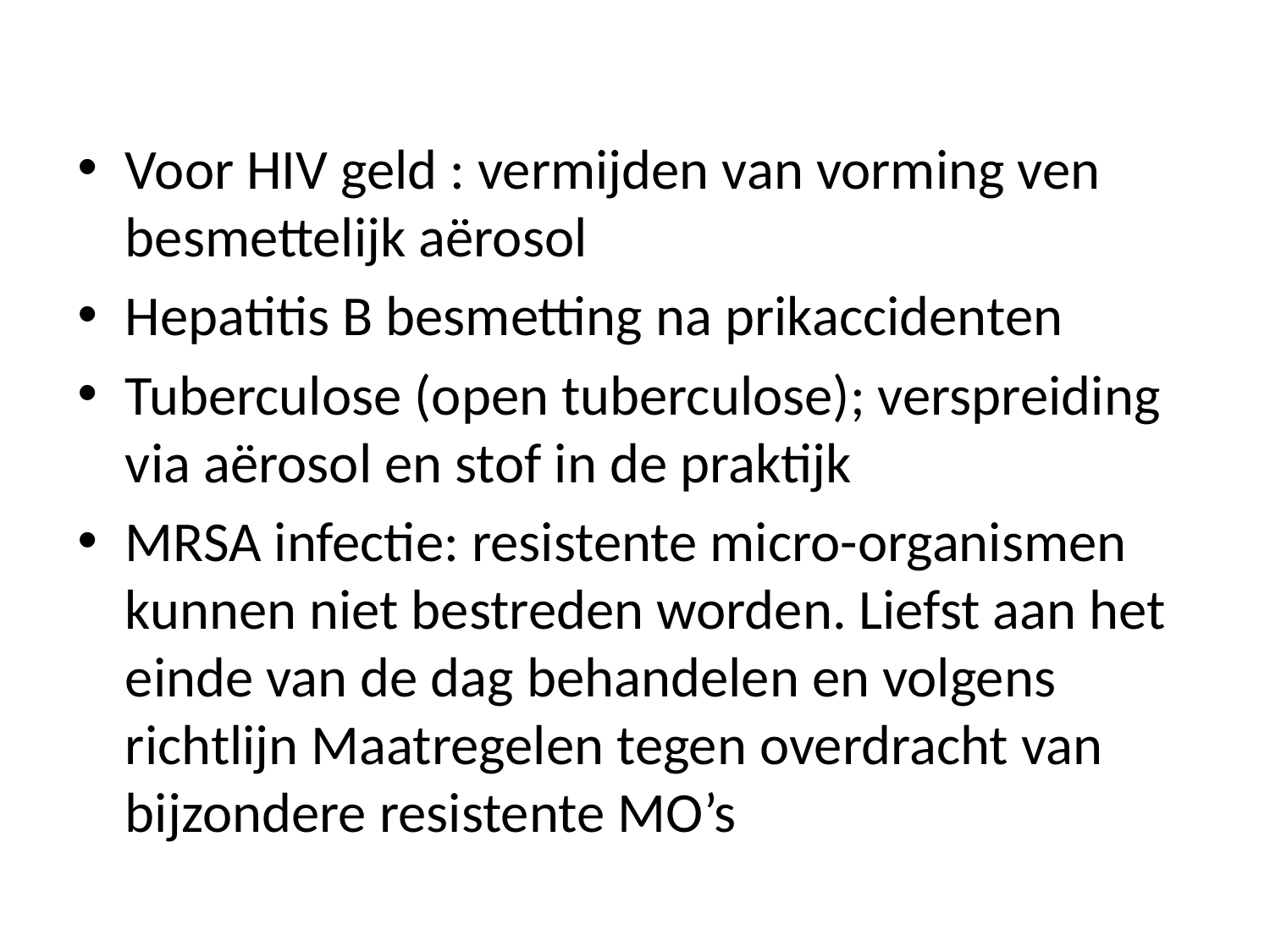

Voor HIV geld : vermijden van vorming ven besmettelijk aërosol
Hepatitis B besmetting na prikaccidenten
Tuberculose (open tuberculose); verspreiding via aërosol en stof in de praktijk
MRSA infectie: resistente micro-organismen kunnen niet bestreden worden. Liefst aan het einde van de dag behandelen en volgens richtlijn Maatregelen tegen overdracht van bijzondere resistente MO’s